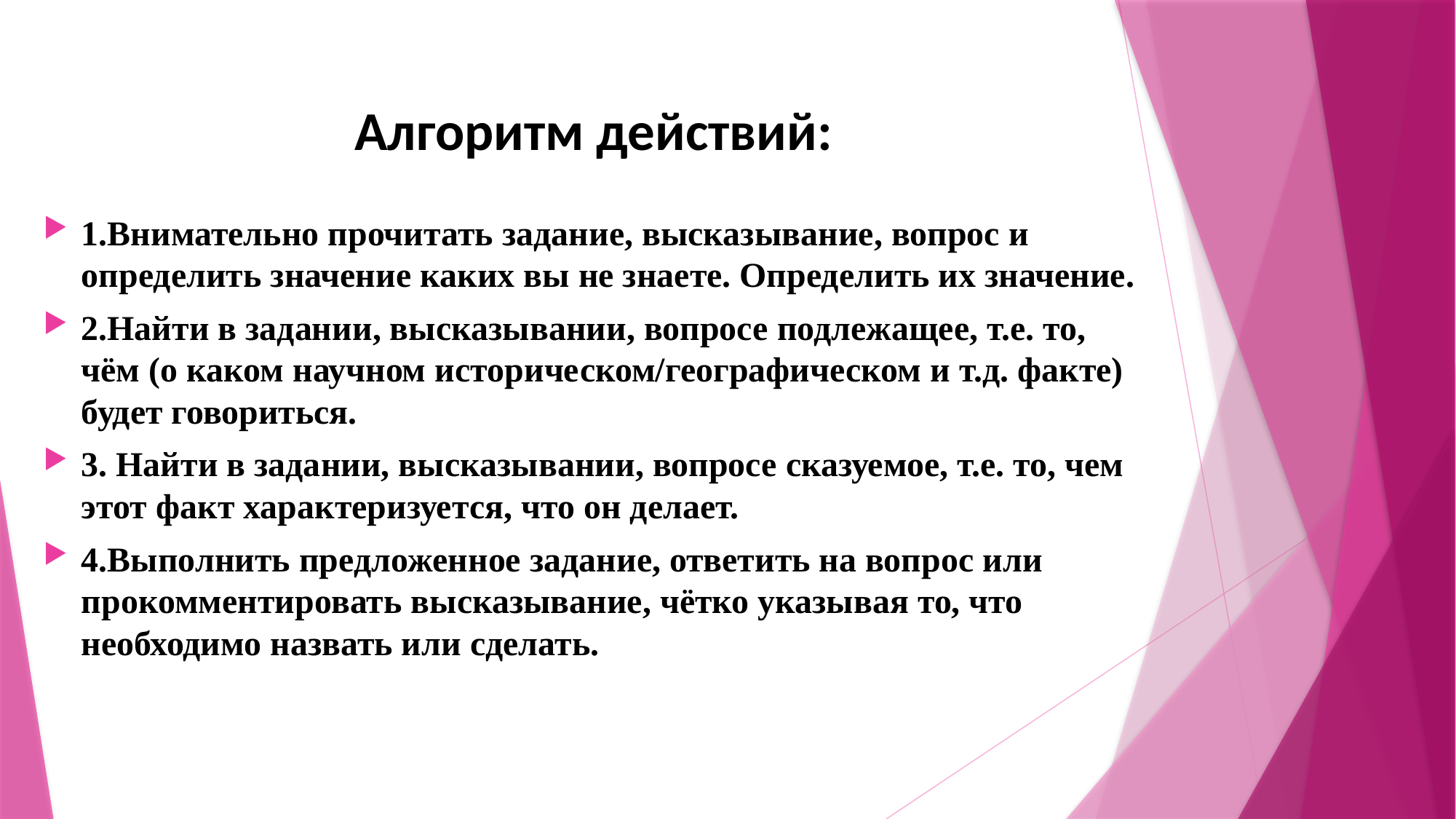

# Алгоритм действий:
1.Внимательно прочитать задание, высказывание, вопрос и определить значение каких вы не знаете. Определить их значение.
2.Найти в задании, высказывании, вопросе подлежащее, т.е. то, чём (о каком научном историческом/географическом и т.д. факте) будет говориться.
3. Найти в задании, высказывании, вопросе сказуемое, т.е. то, чем этот факт характеризуется, что он делает.
4.Выполнить предложенное задание, ответить на вопрос или прокомментировать высказывание, чётко указывая то, что необходимо назвать или сделать.